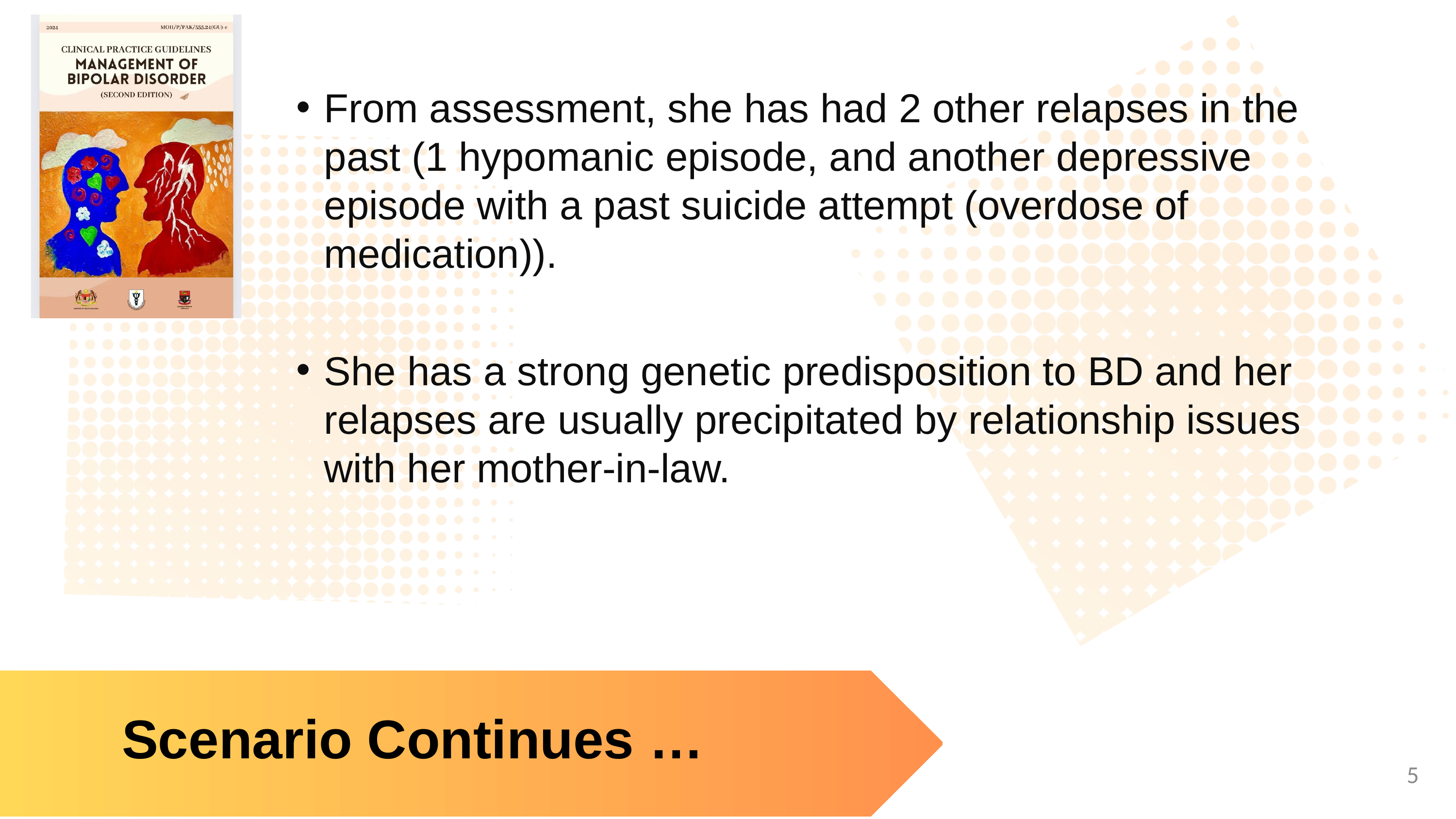

From assessment, she has had 2 other relapses in the past (1 hypomanic episode, and another depressive episode with a past suicide attempt (overdose of medication)).

She has a strong genetic predisposition to BD and her relapses are usually precipitated by relationship issues with her mother-in-law.

Scenario Continues …
5